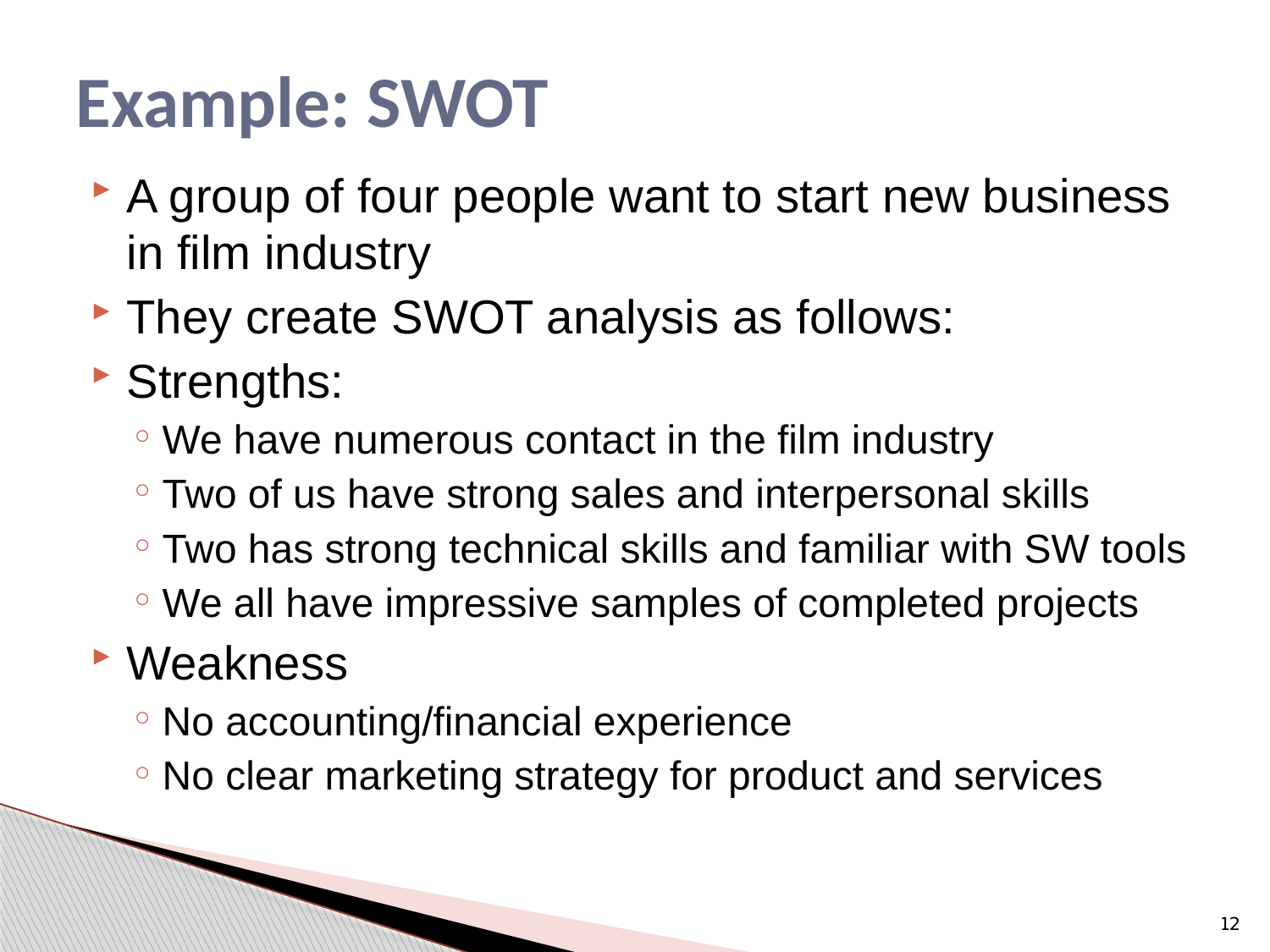

# Example: SWOT
A group of four people want to start new business in film industry
They create SWOT analysis as follows:
Strengths:
We have numerous contact in the film industry
Two of us have strong sales and interpersonal skills
Two has strong technical skills and familiar with SW tools
We all have impressive samples of completed projects
Weakness
No accounting/financial experience
No clear marketing strategy for product and services
12